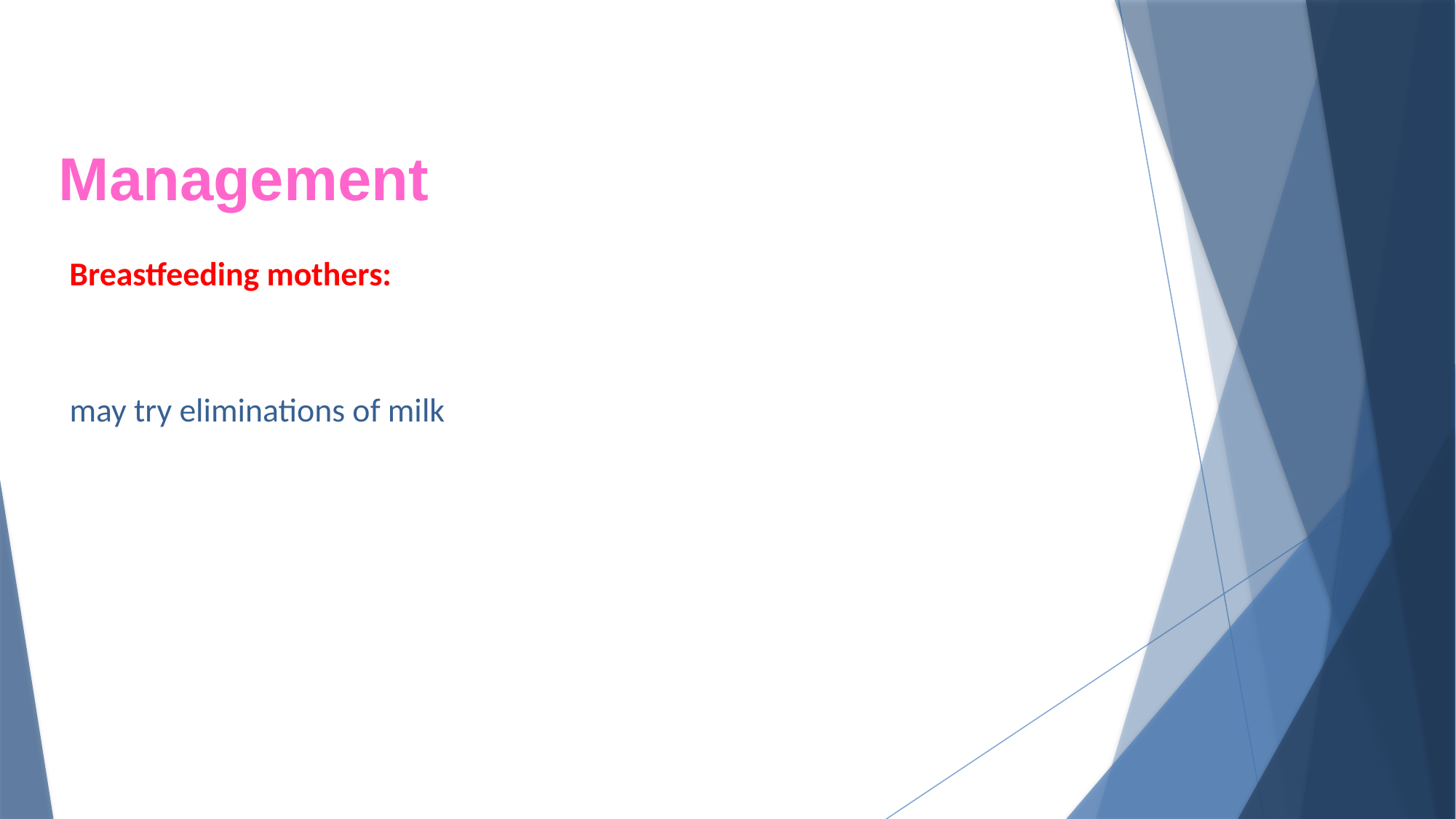

Management
Breastfeeding mothers:
# may try eliminations of milk